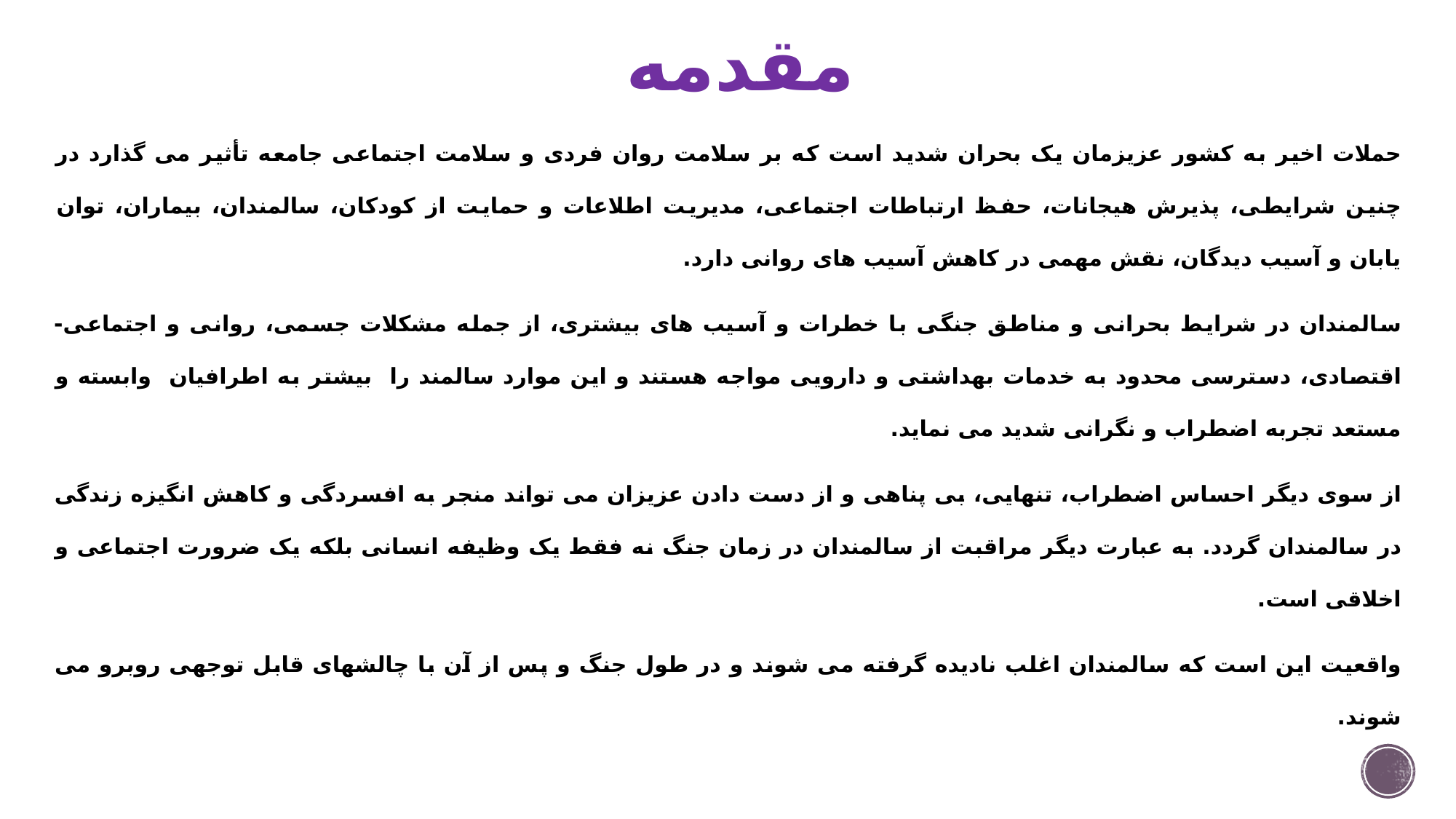

# مقدمه
حملات اخیر به کشور عزیزمان یک بحران شدید است که بر سلامت روان فردی و سلامت اجتماعی جامعه تأثیر می گذارد در چنین شرایطی، پذیرش هیجانات، حفظ ارتباطات اجتماعی، مدیریت اطلاعات و حمایت از کودکان، سالمندان، بیماران، توان یابان و آسیب دیدگان، نقش مهمی در کاهش آسیب های روانی دارد.
سالمندان در شرایط بحرانی و مناطق جنگی با خطرات و آسیب های بیشتری، از جمله مشکلات جسمی، روانی و اجتماعی-اقتصادی، دسترسی محدود به خدمات بهداشتی و دارویی مواجه هستند و این موارد سالمند را  بیشتر به اطرافیان  وابسته و مستعد تجربه اضطراب و نگرانی شدید می نماید.
از سوی دیگر احساس اضطراب، تنهایی، بی پناهی و از دست دادن عزیزان می تواند منجر به افسردگی و کاهش انگیزه زندگی در سالمندان گردد. به عبارت دیگر مراقبت از سالمندان در زمان جنگ نه فقط یک وظیفه انسانی بلکه یک ضرورت اجتماعی و اخلاقی است.
واقعیت این است که سالمندان اغلب نادیده گرفته می شوند و در طول جنگ و پس از آن با چالشهای قابل توجهی روبرو می شوند.